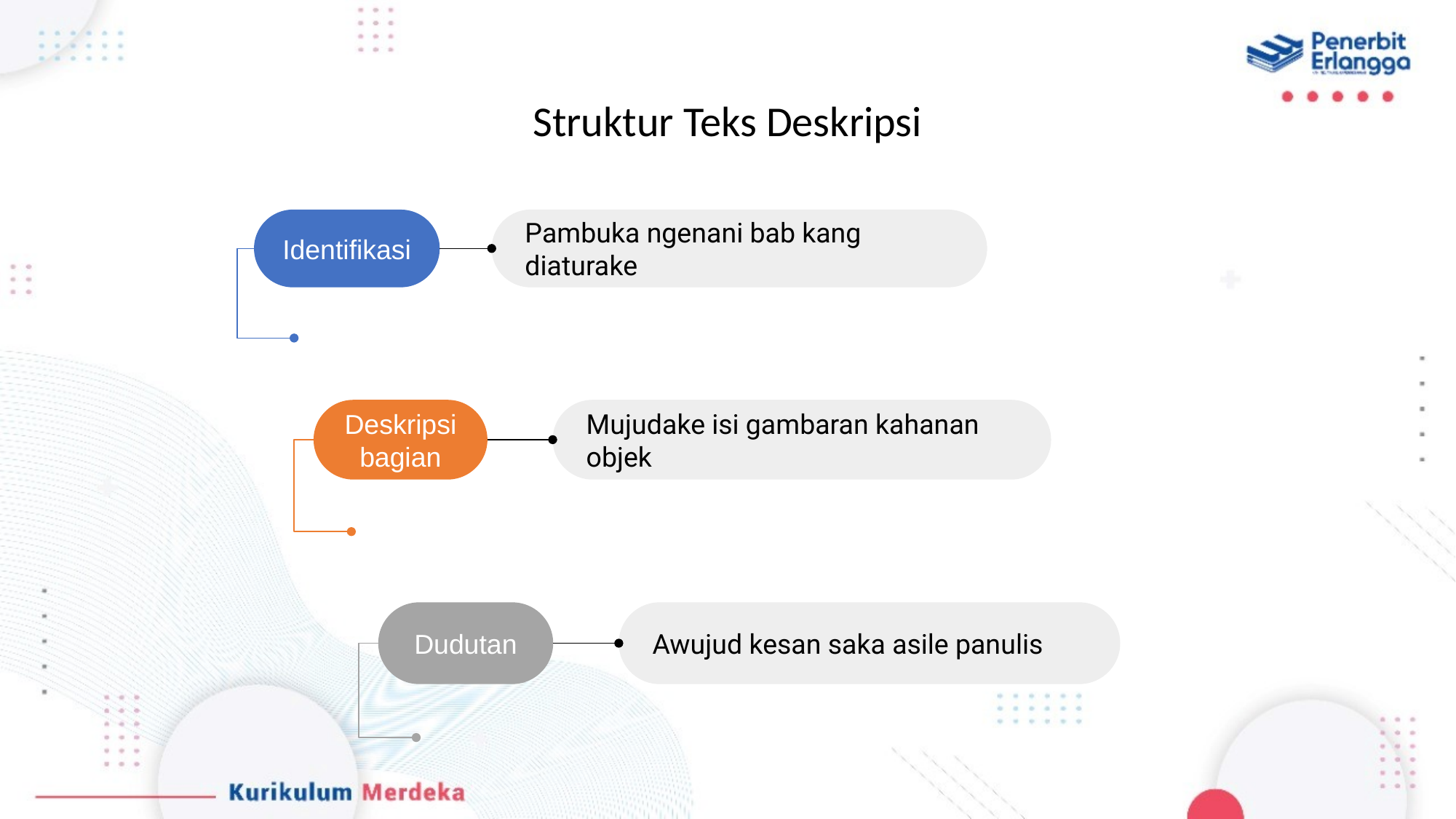

# Struktur Teks Deskripsi
Identifikasi
Pambuka ngenani bab kang diaturake

Deskripsi bagian
Mujudake isi gambaran kahanan objek

Awujud kesan saka asile panulis
Dudutan